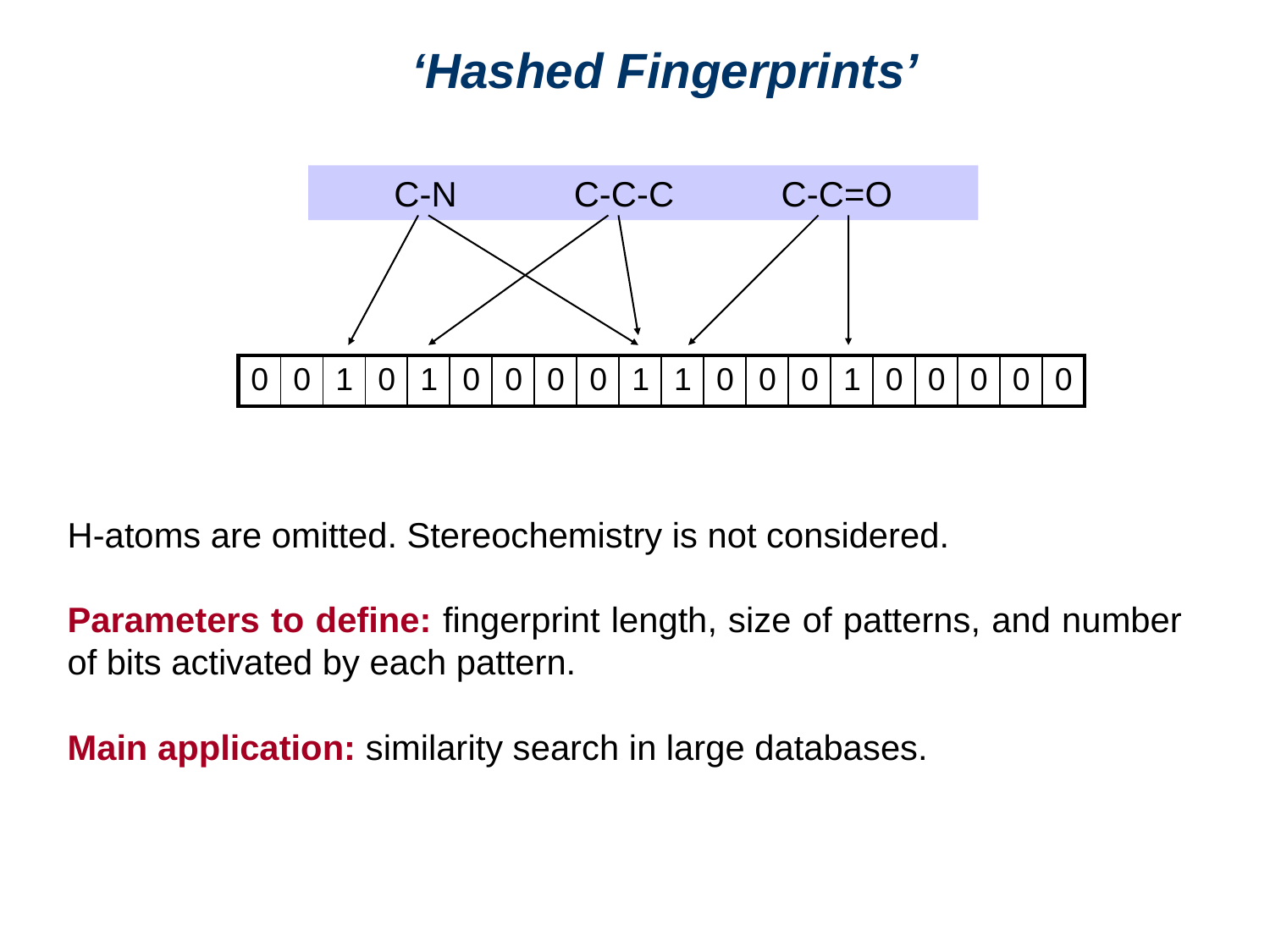

‘Hashed Fingerprints’
C-N            C-C-C            C-C=O

| 0 | 0 | 1 | 0 | 1 | 0 | 0 | 0 | 0 | 1 | 1 | 0 | 0 | 0 | 1 | 0 | 0 | 0 | 0 | 0 |
| --- | --- | --- | --- | --- | --- | --- | --- | --- | --- | --- | --- | --- | --- | --- | --- | --- | --- | --- | --- |
H-atoms are omitted. Stereochemistry is not considered.

Parameters to define: fingerprint length, size of patterns, and number of bits activated by each pattern.

Main application: similarity search in large databases.